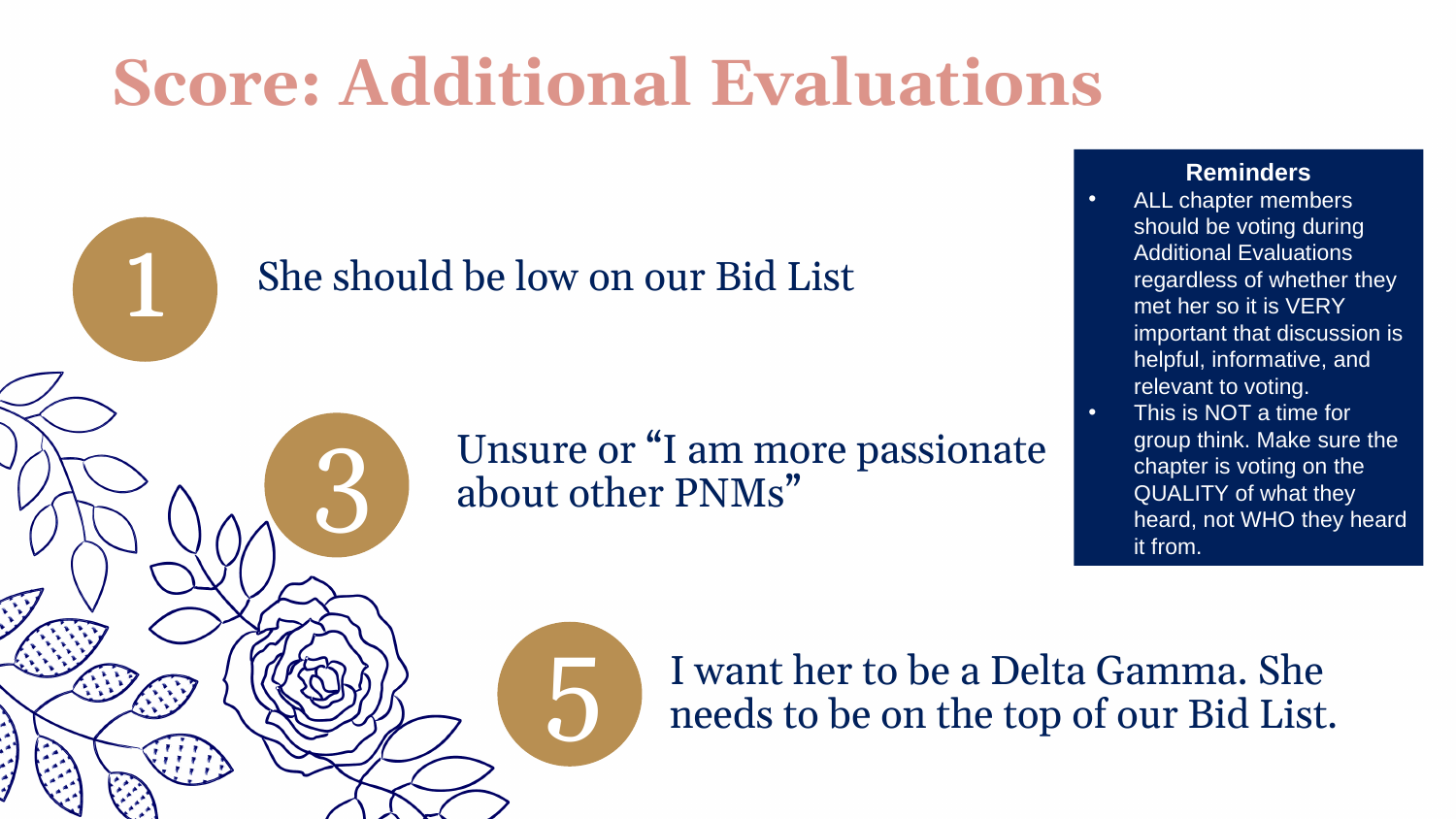

Score: Additional Evaluations
Reminders
ALL chapter members should be voting during Additional Evaluations regardless of whether they met her so it is VERY important that discussion is helpful, informative, and relevant to voting.
This is NOT a time for group think. Make sure the chapter is voting on the QUALITY of what they heard, not WHO they heard it from.
1

She should be low on our Bid List
3

Unsure or “I am more passionate about other PNMs”
5

I want her to be a Delta Gamma. She needs to be on the top of our Bid List.